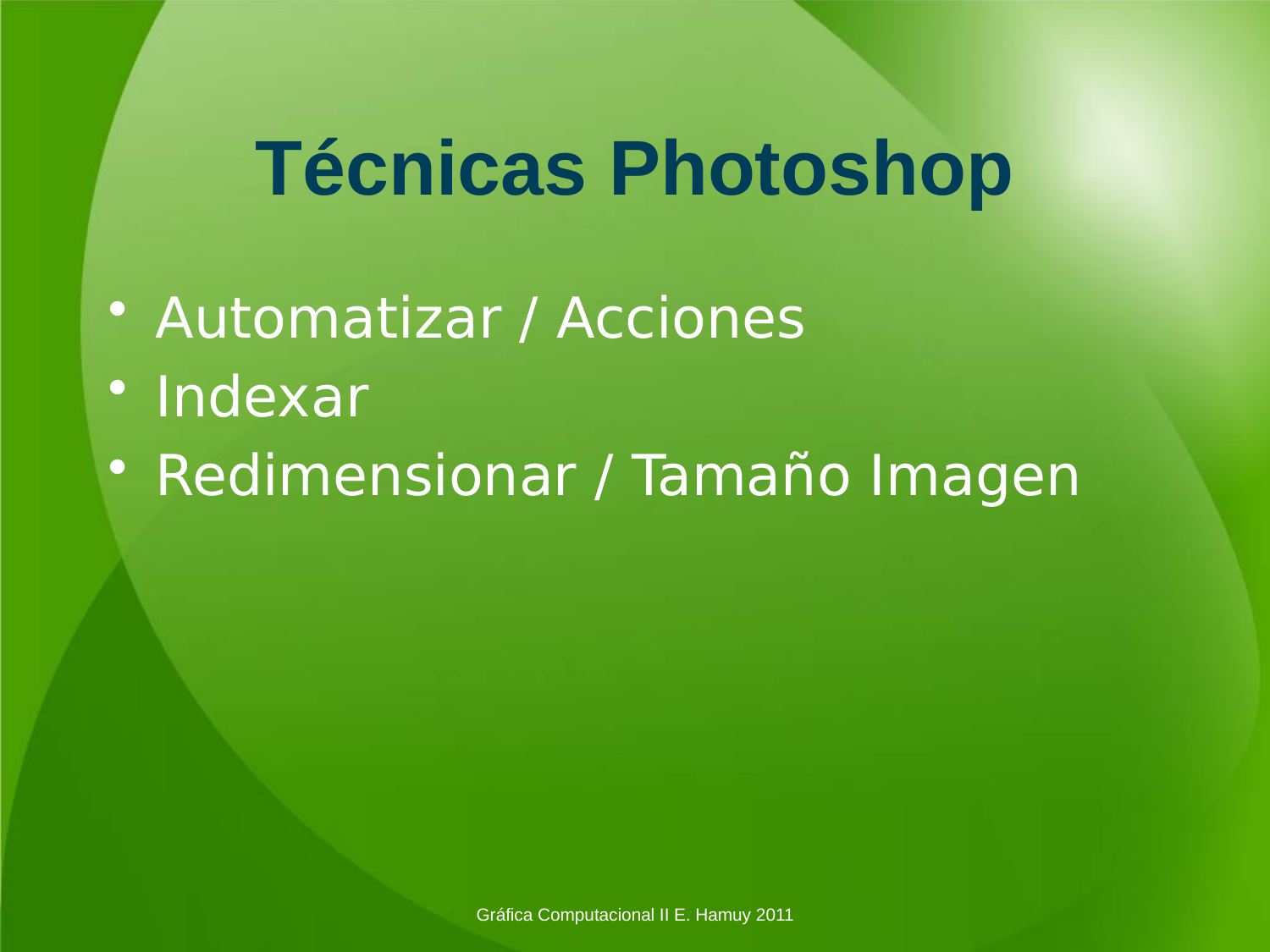

# Técnicas Photoshop
Automatizar / Acciones
Indexar
Redimensionar / Tamaño Imagen

Gráfica Computacional II E. Hamuy 2011